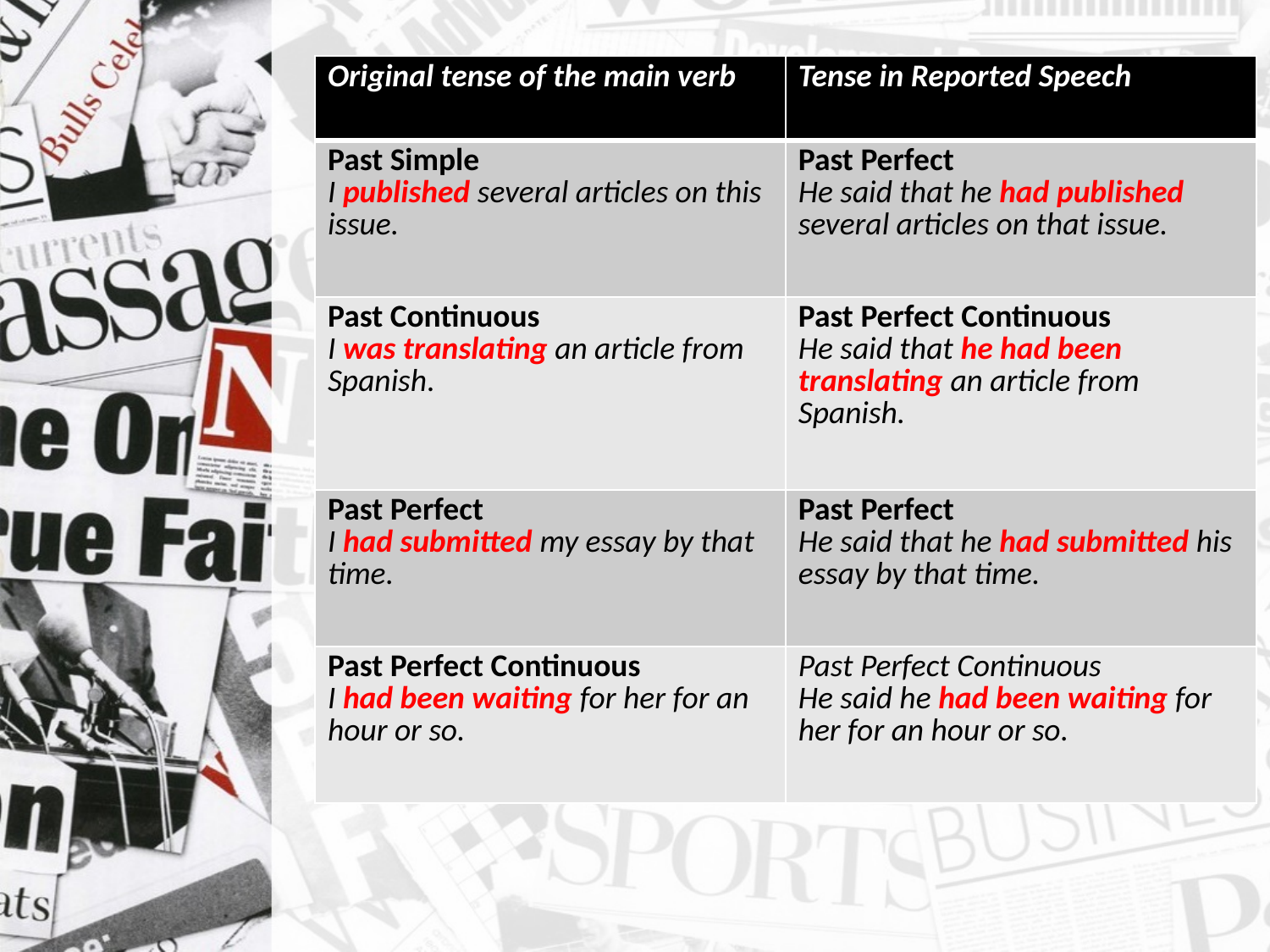

| Original tense of the main verb | Tense in Reported Speech |
| --- | --- |
| Past Simple I published several articles on this issue. | Past Perfect He said that he had published several articles on that issue. |
| Past Continuous I was translating an article from Spanish. | Past Perfect Continuous He said that he had been translating an article from Spanish. |
| Past Perfect I had submitted my essay by that time. | Past Perfect He said that he had submitted his essay by that time. |
| Past Perfect Continuous I had been waiting for her for an hour or so. | Past Perfect Continuous He said he had been waiting for her for an hour or so. |